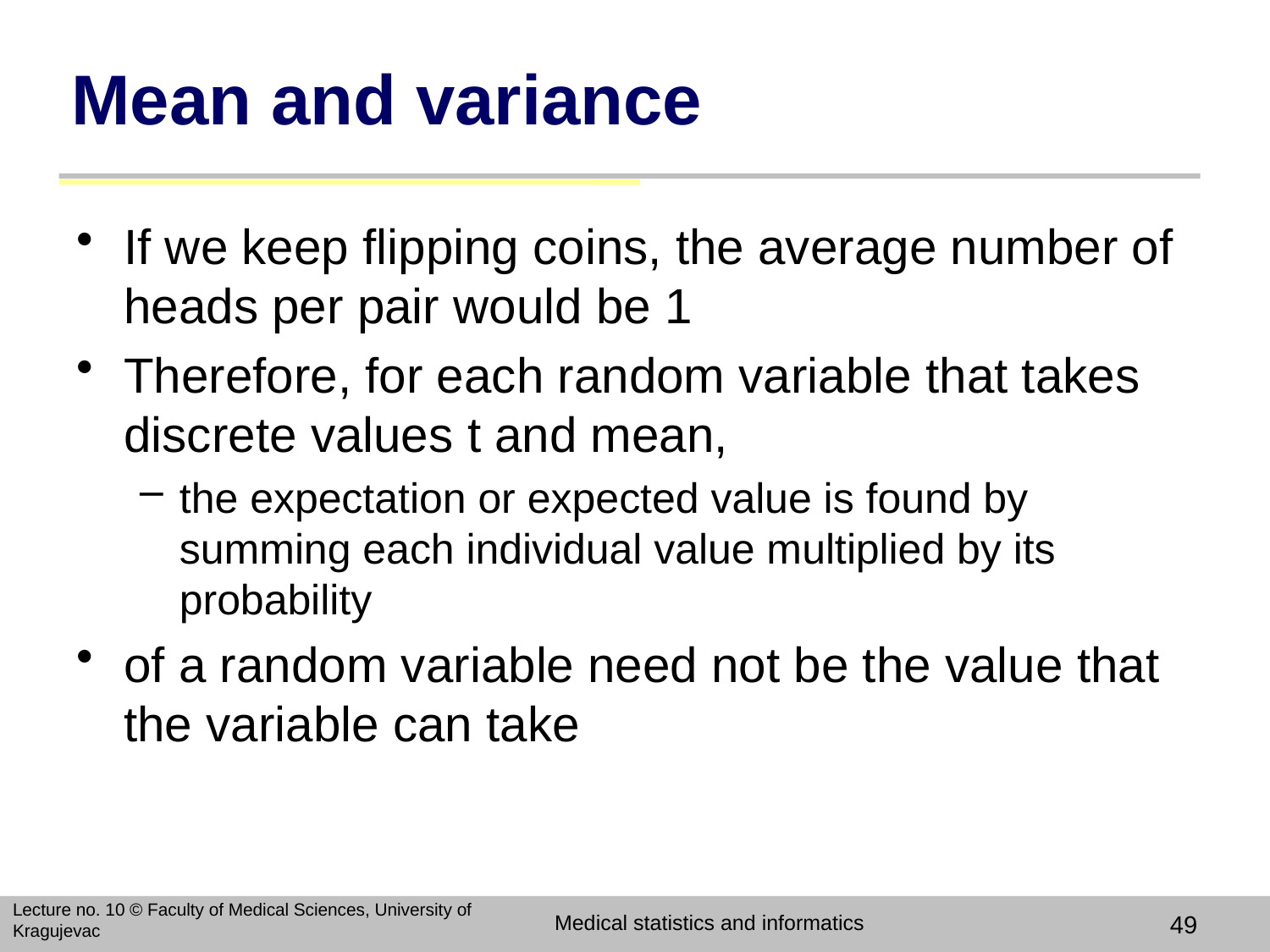

# Mean and variance
If we keep flipping coins, the average number of heads per pair would be 1
Therefore, for each random variable that takes discrete values t and mean,
the expectation or expected value is found by summing each individual value multiplied by its probability
of a random variable need not be the value that the variable can take
Lecture no. 10 © Faculty of Medical Sciences, University of Kragujevac
Medical statistics and informatics
49